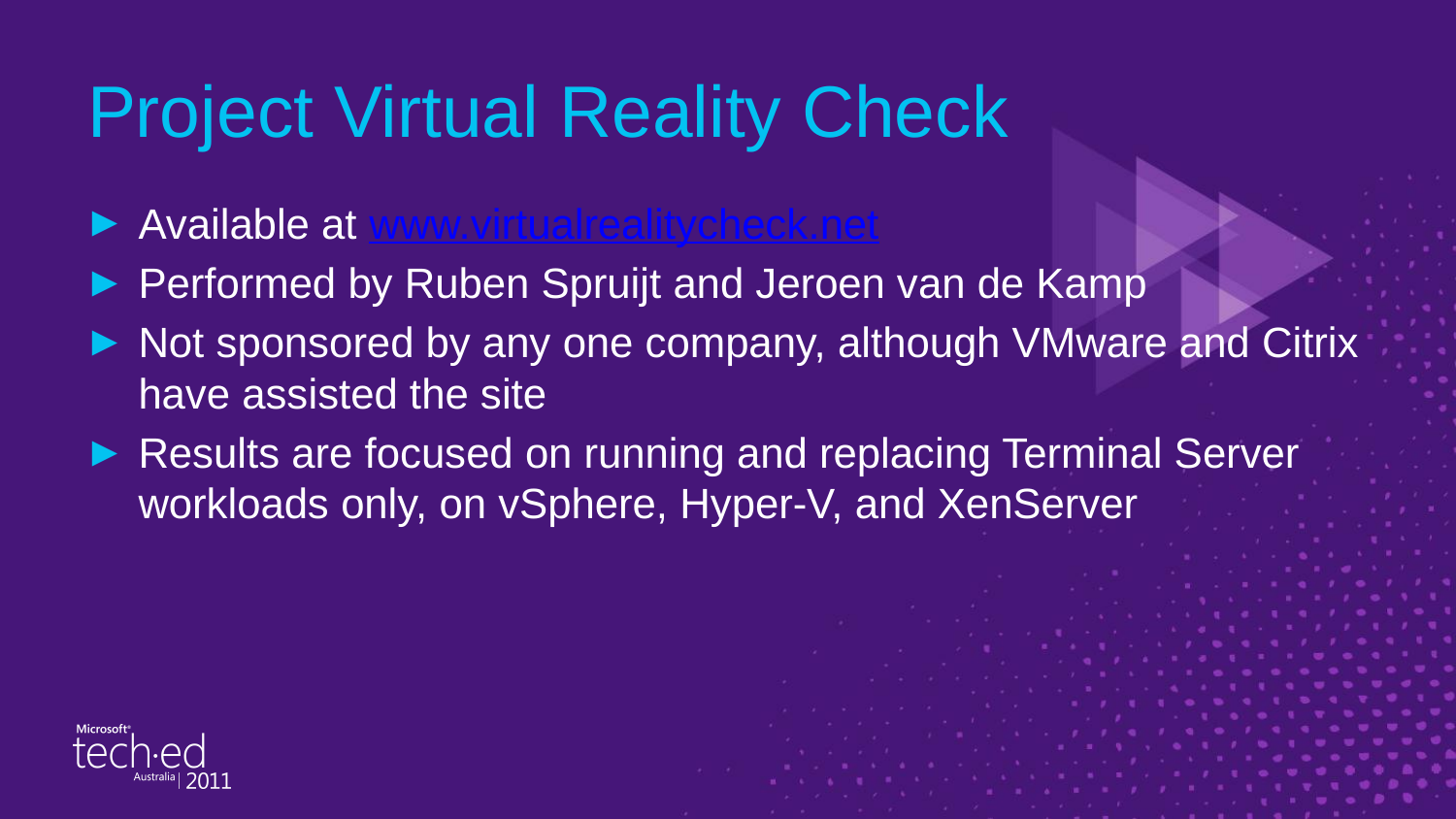

# Project Virtual Reality Check
Available at www.virtualrealitycheck.net
Performed by Ruben Spruijt and Jeroen van de Kamp
Not sponsored by any one company, although VMware and Citrix have assisted the site
Results are focused on running and replacing Terminal Server workloads only, on vSphere, Hyper-V, and XenServer